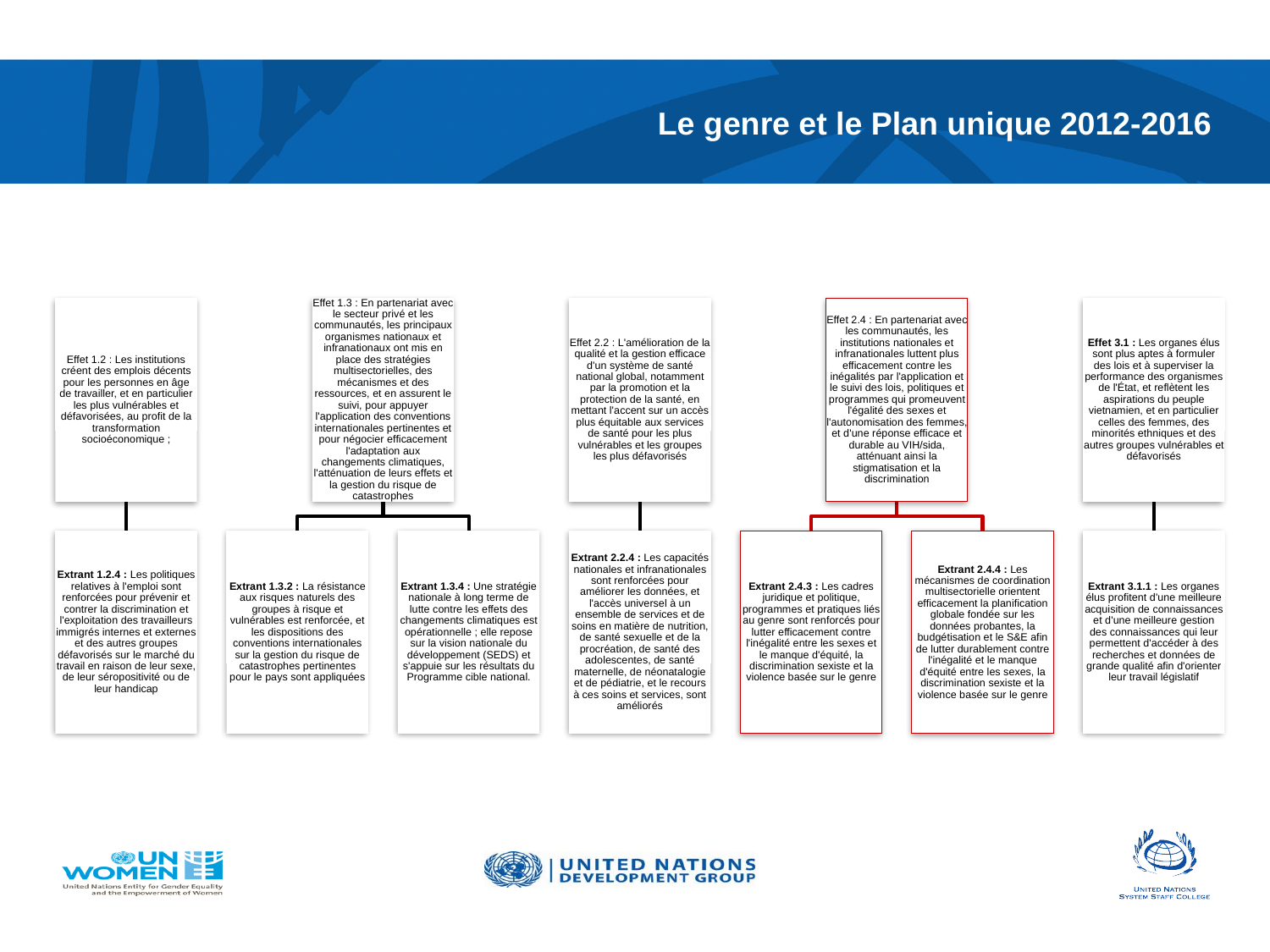

# Le genre et le Plan unique 2012-2016
Effet 1.2 : Les institutions créent des emplois décents pour les personnes en âge de travailler, et en particulier les plus vulnérables et défavorisées, au profit de la transformation socioéconomique ;
Extrant 1.2.4 : Les politiques relatives à l'emploi sont renforcées pour prévenir et contrer la discrimination et l'exploitation des travailleurs immigrés internes et externes et des autres groupes défavorisés sur le marché du travail en raison de leur sexe, de leur séropositivité ou de leur handicap
Effet 1.3 : En partenariat avec le secteur privé et les communautés, les principaux organismes nationaux et infranationaux ont mis en place des stratégies multisectorielles, des mécanismes et des ressources, et en assurent le suivi, pour appuyer l'application des conventions internationales pertinentes et pour négocier efficacement l'adaptation aux changements climatiques, l'atténuation de leurs effets et la gestion du risque de catastrophes
Extrant 1.3.2 : La résistance aux risques naturels des groupes à risque et vulnérables est renforcée, et les dispositions des conventions internationales sur la gestion du risque de catastrophes pertinentes pour le pays sont appliquées
Extrant 1.3.4 : Une stratégie nationale à long terme de lutte contre les effets des changements climatiques est opérationnelle ; elle repose sur la vision nationale du développement (SEDS) et s'appuie sur les résultats du Programme cible national.
Effet 2.2 : L'amélioration de la qualité et la gestion efficace d'un système de santé national global, notamment par la promotion et la protection de la santé, en mettant l'accent sur un accès plus équitable aux services de santé pour les plus vulnérables et les groupes les plus défavorisés
Extrant 2.2.4 : Les capacités nationales et infranationales sont renforcées pour améliorer les données, et l'accès universel à un ensemble de services et de soins en matière de nutrition, de santé sexuelle et de la procréation, de santé des adolescentes, de santé maternelle, de néonatalogie et de pédiatrie, et le recours à ces soins et services, sont améliorés
Effet 2.4 : En partenariat avec les communautés, les institutions nationales et infranationales luttent plus efficacement contre les inégalités par l'application et le suivi des lois, politiques et programmes qui promeuvent l'égalité des sexes et l'autonomisation des femmes, et d'une réponse efficace et durable au VIH/sida, atténuant ainsi la stigmatisation et la discrimination
Extrant 2.4.3 : Les cadres juridique et politique, programmes et pratiques liés au genre sont renforcés pour lutter efficacement contre l'inégalité entre les sexes et le manque d'équité, la discrimination sexiste et la violence basée sur le genre
Extrant 2.4.4 : Les mécanismes de coordination multisectorielle orientent efficacement la planification globale fondée sur les données probantes, la budgétisation et le S&E afin de lutter durablement contre l'inégalité et le manque d'équité entre les sexes, la discrimination sexiste et la violence basée sur le genre
Effet 3.1 : Les organes élus sont plus aptes à formuler des lois et à superviser la performance des organismes de l'État, et reflètent les aspirations du peuple vietnamien, et en particulier celles des femmes, des minorités ethniques et des autres groupes vulnérables et défavorisés
Extrant 3.1.1 : Les organes élus profitent d'une meilleure acquisition de connaissances et d'une meilleure gestion des connaissances qui leur permettent d'accéder à des recherches et données de grande qualité afin d'orienter leur travail législatif